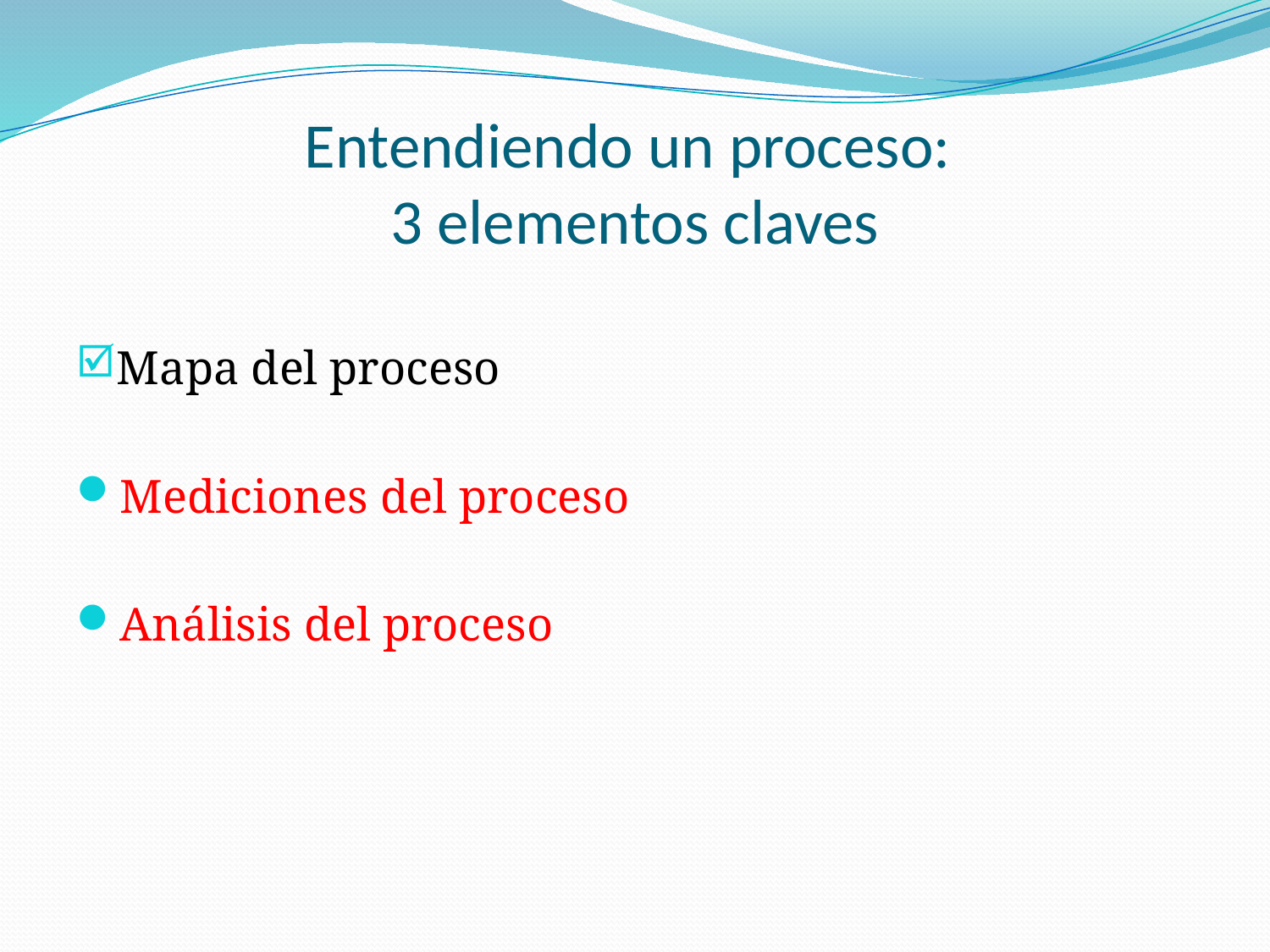

# Entendiendo un proceso: 3 elementos claves

Mapa del proceso

Mediciones del proceso

Análisis del proceso